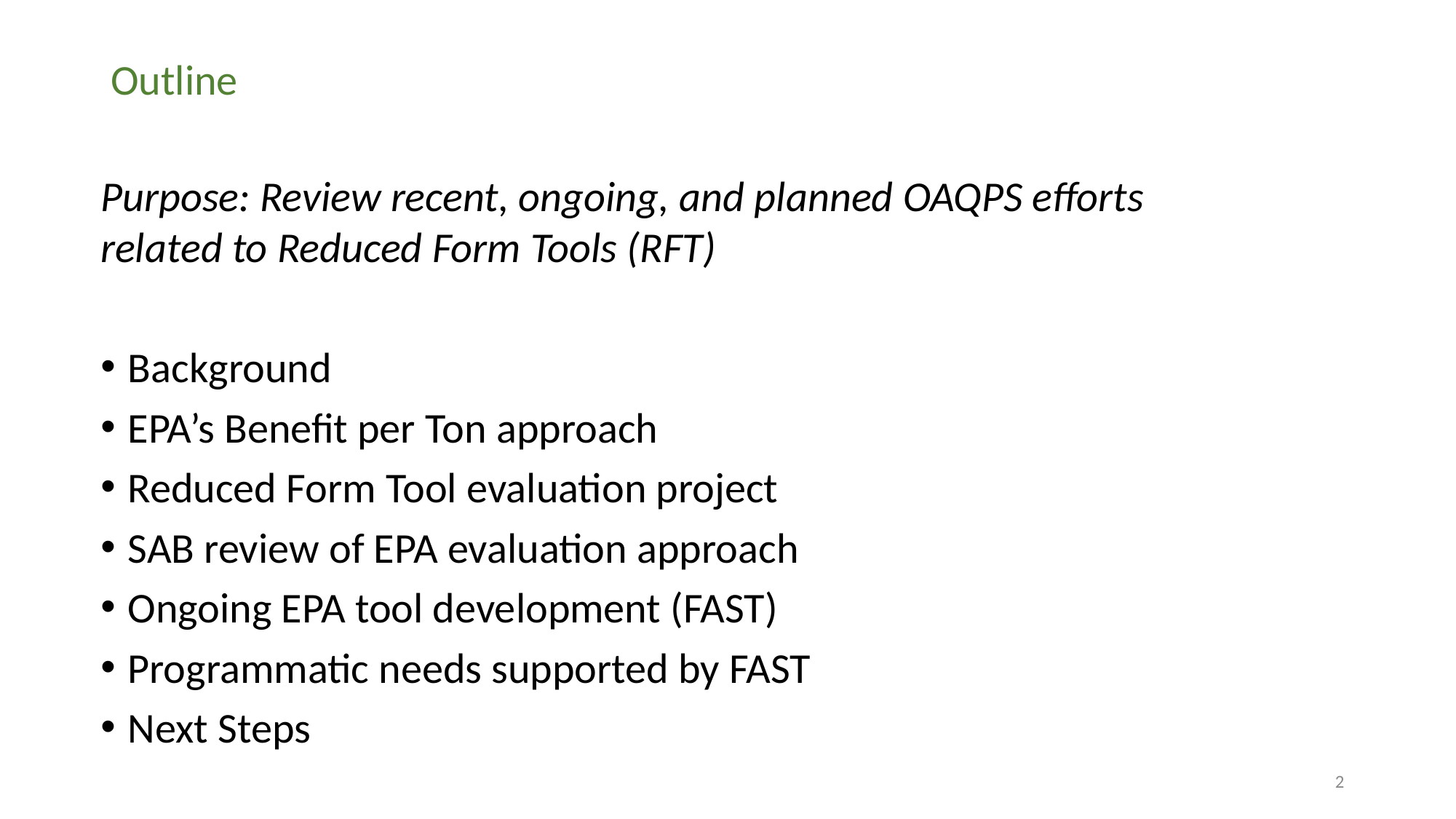

# Outline
Purpose: Review recent, ongoing, and planned OAQPS efforts related to Reduced Form Tools (RFT)

Background
EPA’s Benefit per Ton approach
Reduced Form Tool evaluation project
SAB review of EPA evaluation approach
Ongoing EPA tool development (FAST)
Programmatic needs supported by FAST
Next Steps
2